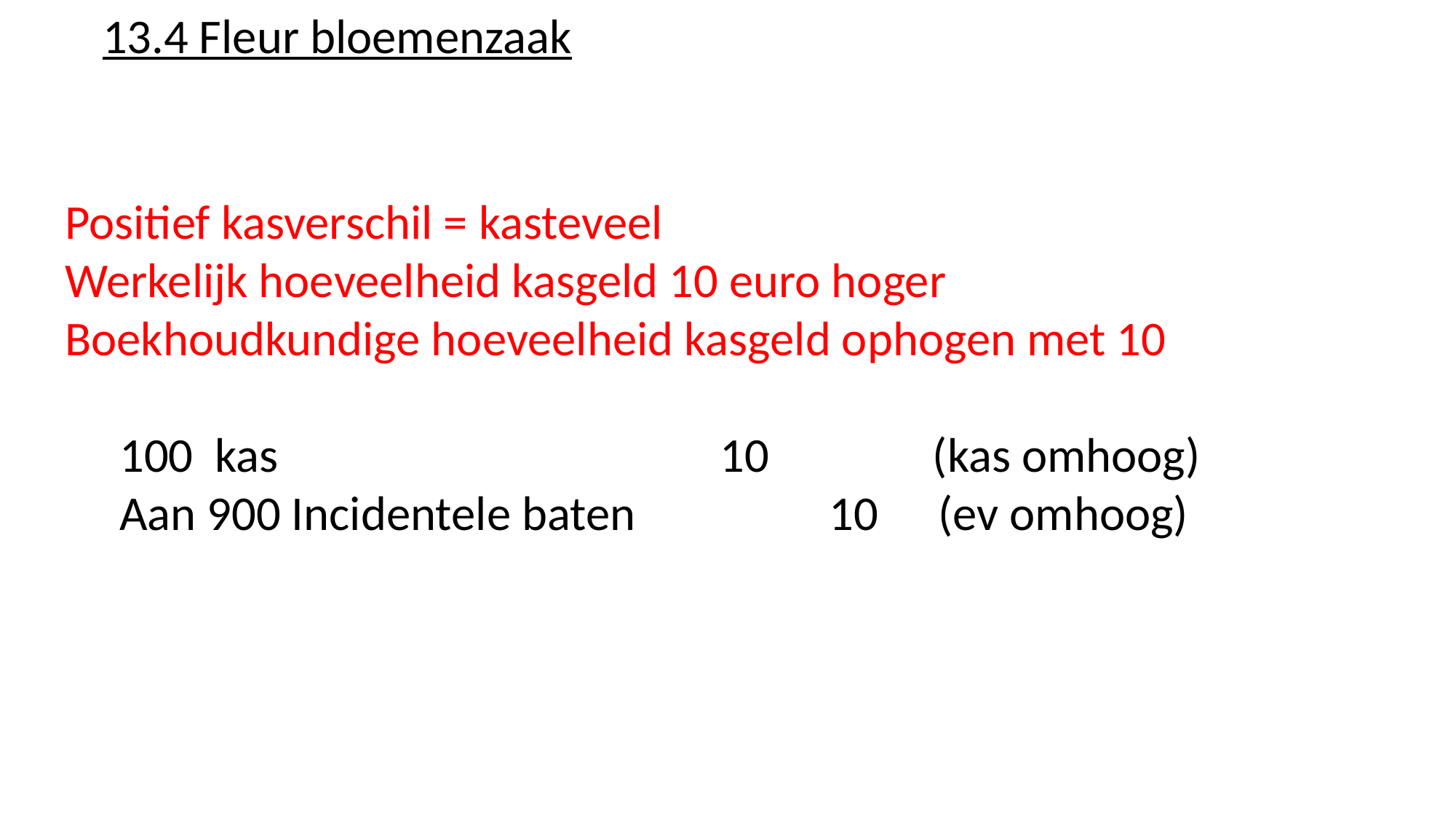

13.4 Fleur bloemenzaak

Positief kasverschil = kasteveel
Werkelijk hoeveelheid kasgeld 10 euro hoger
Boekhoudkundige hoeveelheid kasgeld ophogen met 10

     100  kas                                    	10               (kas omhoog)
     Aan 900 Incidentele baten		10 	(ev omhoog)